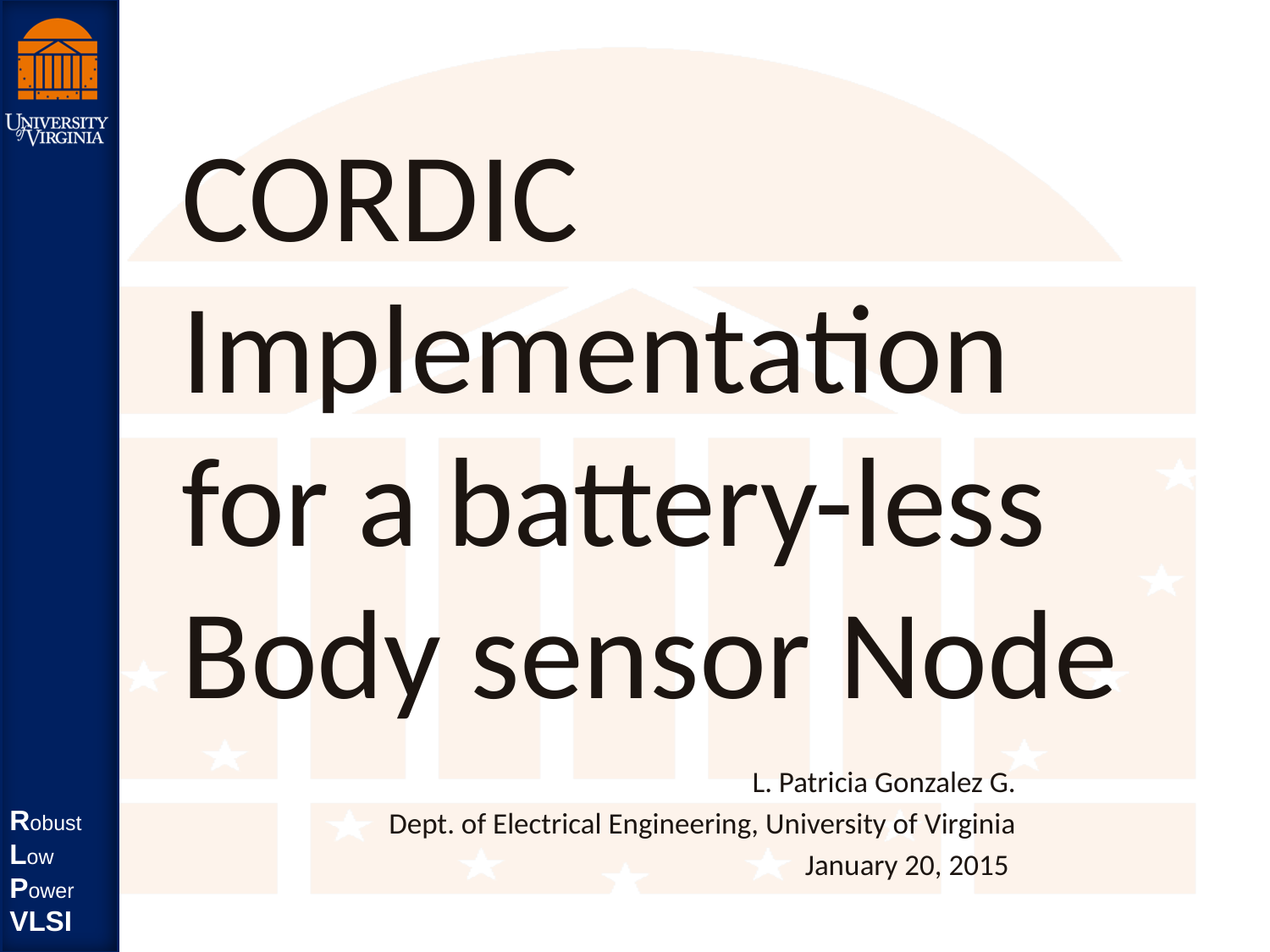

# CORDIC Implementation for a battery-less Body sensor Node
L. Patricia Gonzalez G.
Dept. of Electrical Engineering, University of Virginia
January 20, 2015